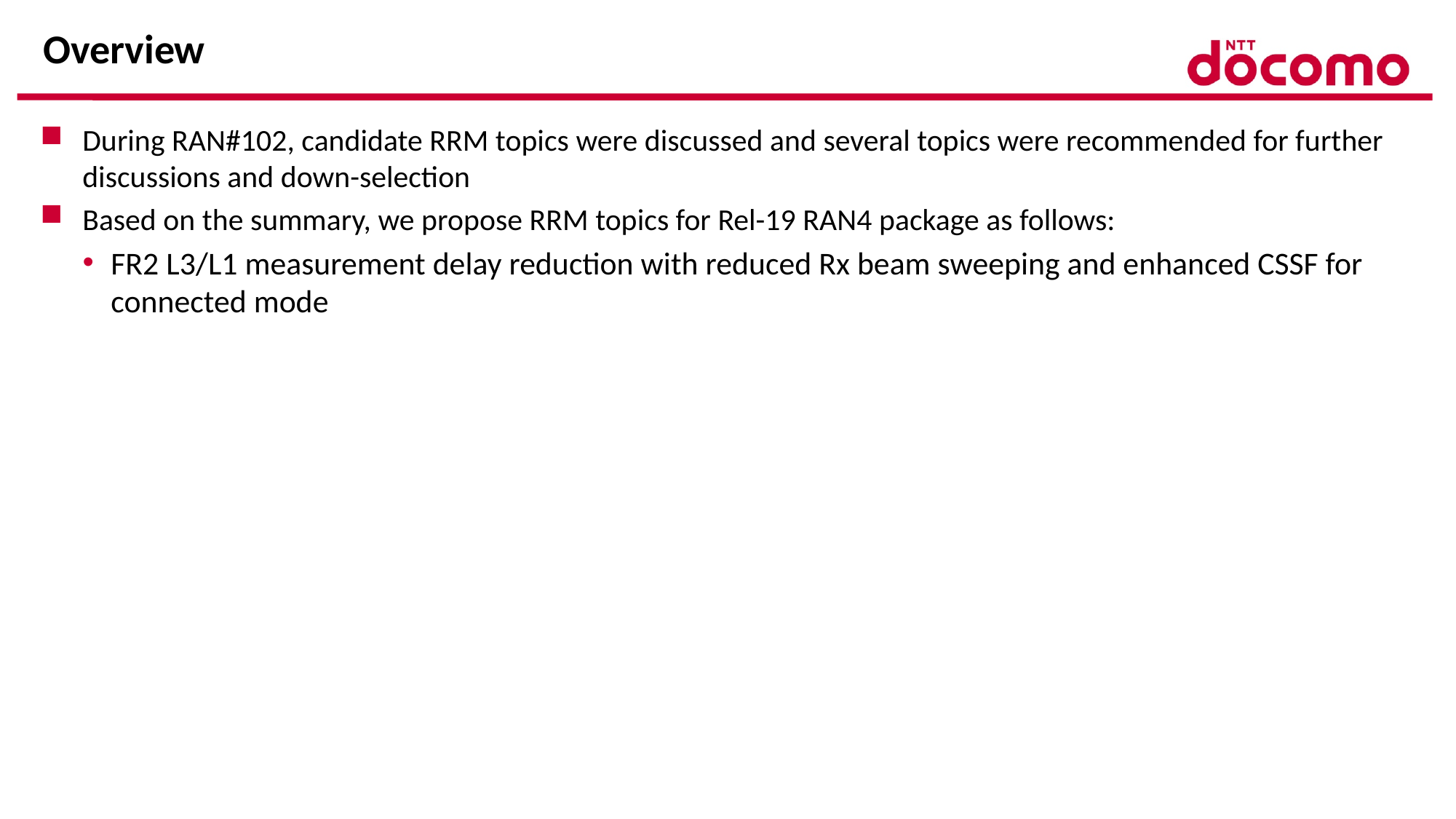

# Overview
During RAN#102, candidate RRM topics were discussed and several topics were recommended for further discussions and down-selection
Based on the summary, we propose RRM topics for Rel-19 RAN4 package as follows:
FR2 L3/L1 measurement delay reduction with reduced Rx beam sweeping and enhanced CSSF for connected mode